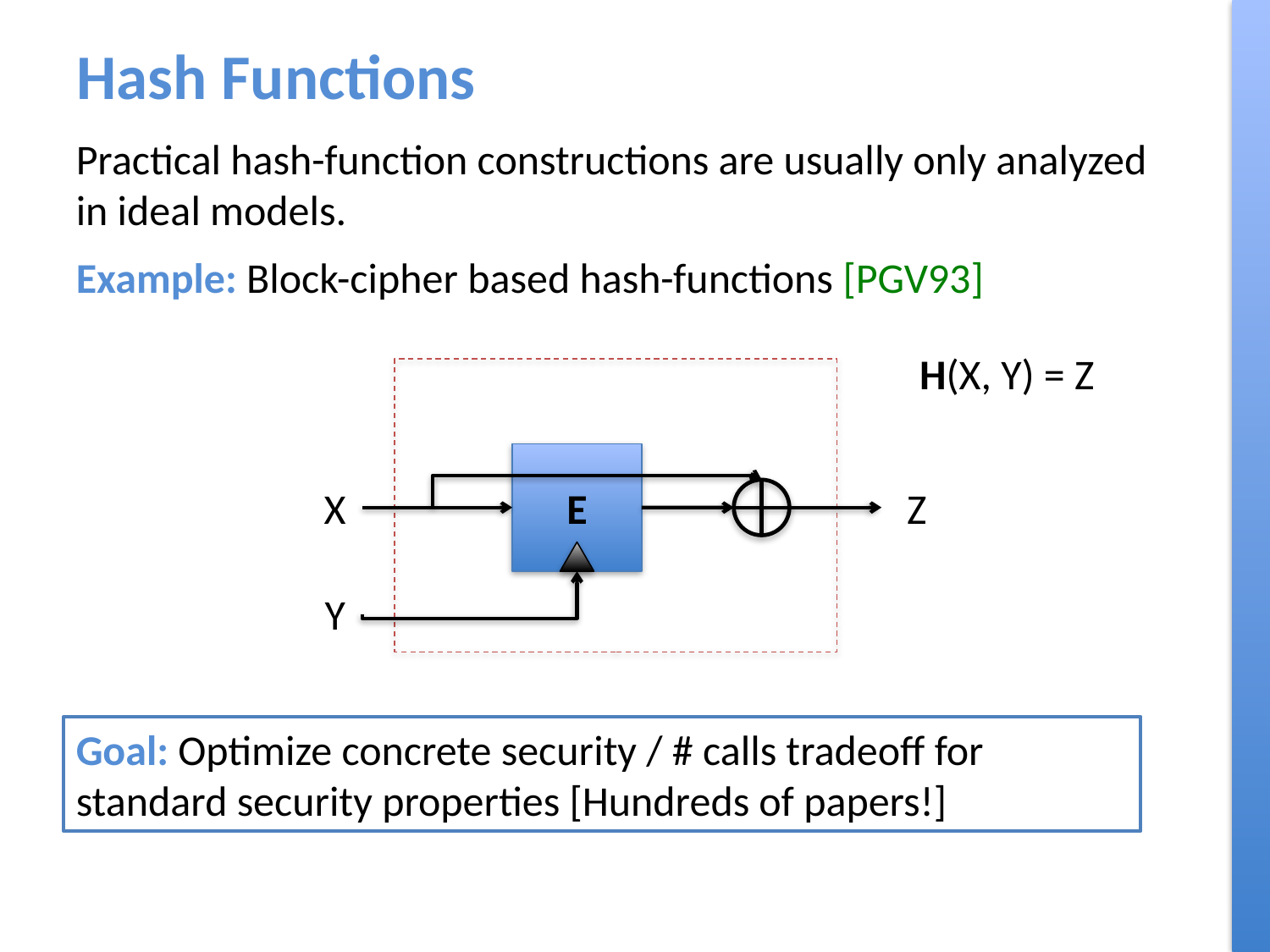

# Hash Functions
Practical hash-function constructions are usually only analyzed in ideal models.
Example: Block-cipher based hash-functions [PGV93]
H(X, Y) = Z

E

Z
X

Y
Goal: Optimize concrete security / # calls tradeoff for standard security properties [Hundreds of papers!]